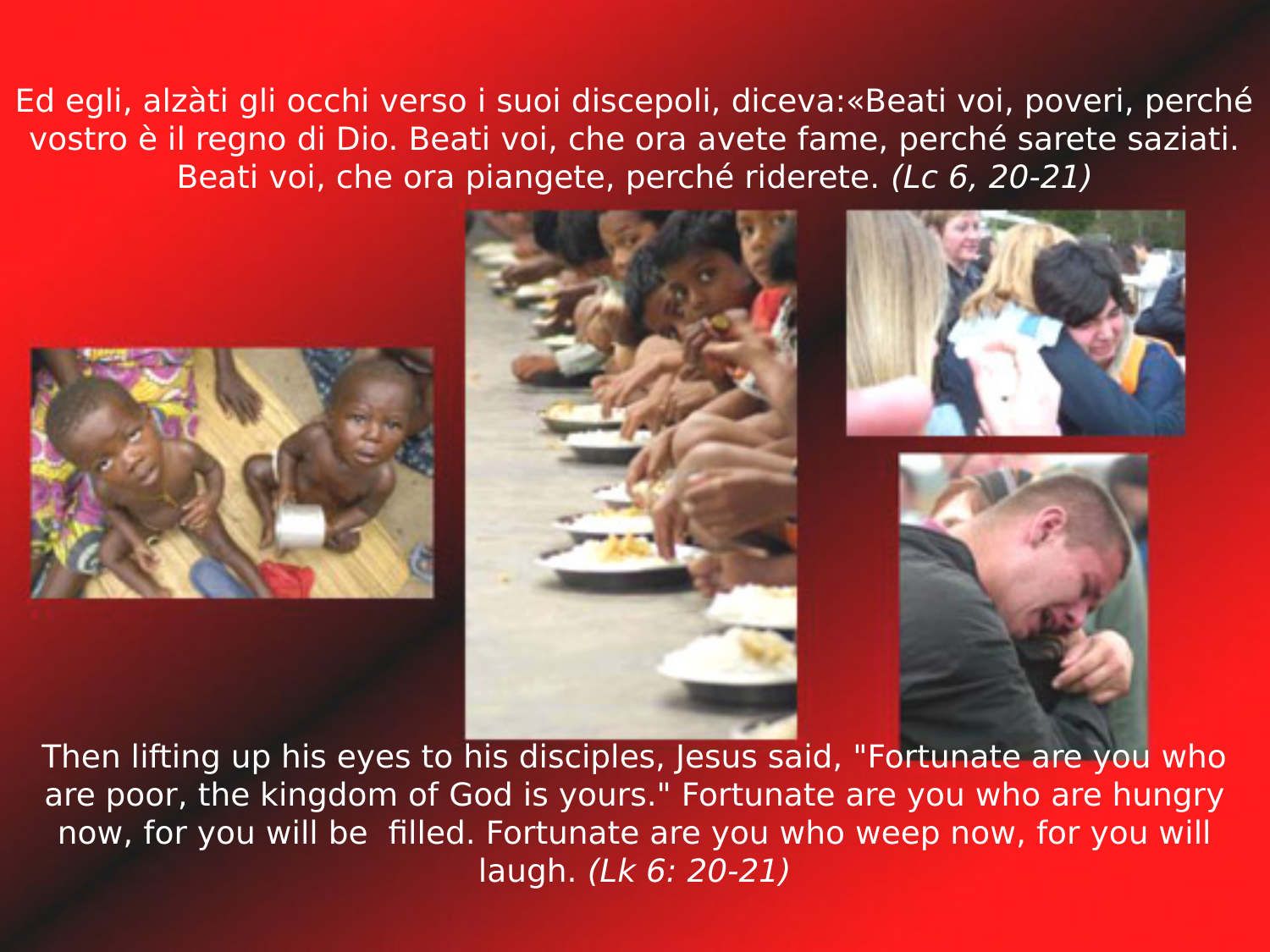

Ed egli, alzàti gli occhi verso i suoi discepoli, diceva:«Beati voi, poveri, perché vostro è il regno di Dio. Beati voi, che ora avete fame, perché sarete saziati. Beati voi, che ora piangete, perché riderete. (Lc 6, 20-21)
Then lifting up his eyes to his disciples, Jesus said, "Fortunate are you who are poor, the kingdom of God is yours." Fortunate are you who are hungry now, for you will be  filled. Fortunate are you who weep now, for you will laugh. (Lk 6: 20-21)